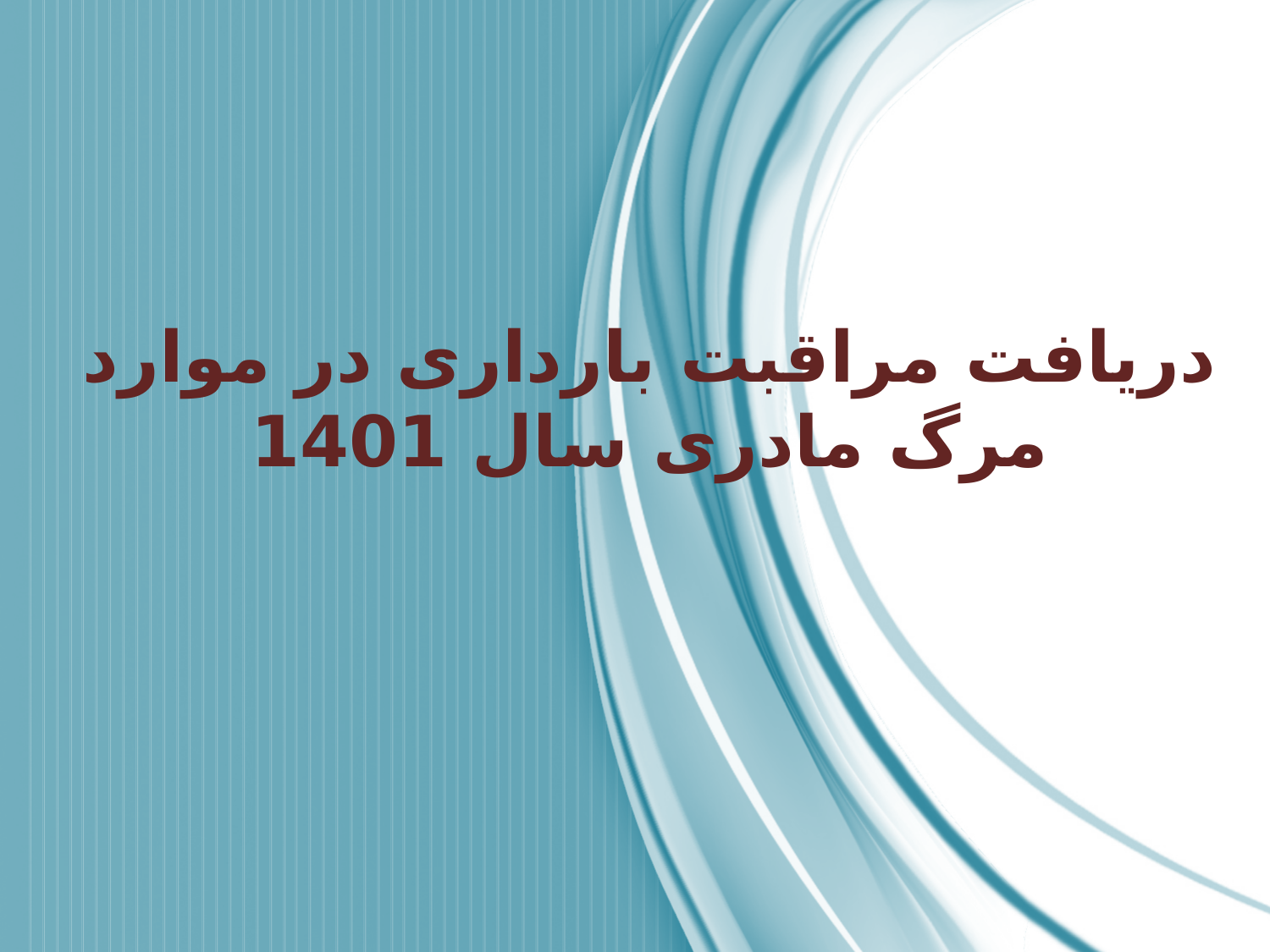

دریافت مراقبت بارداری در موارد مرگ مادری سال 1401